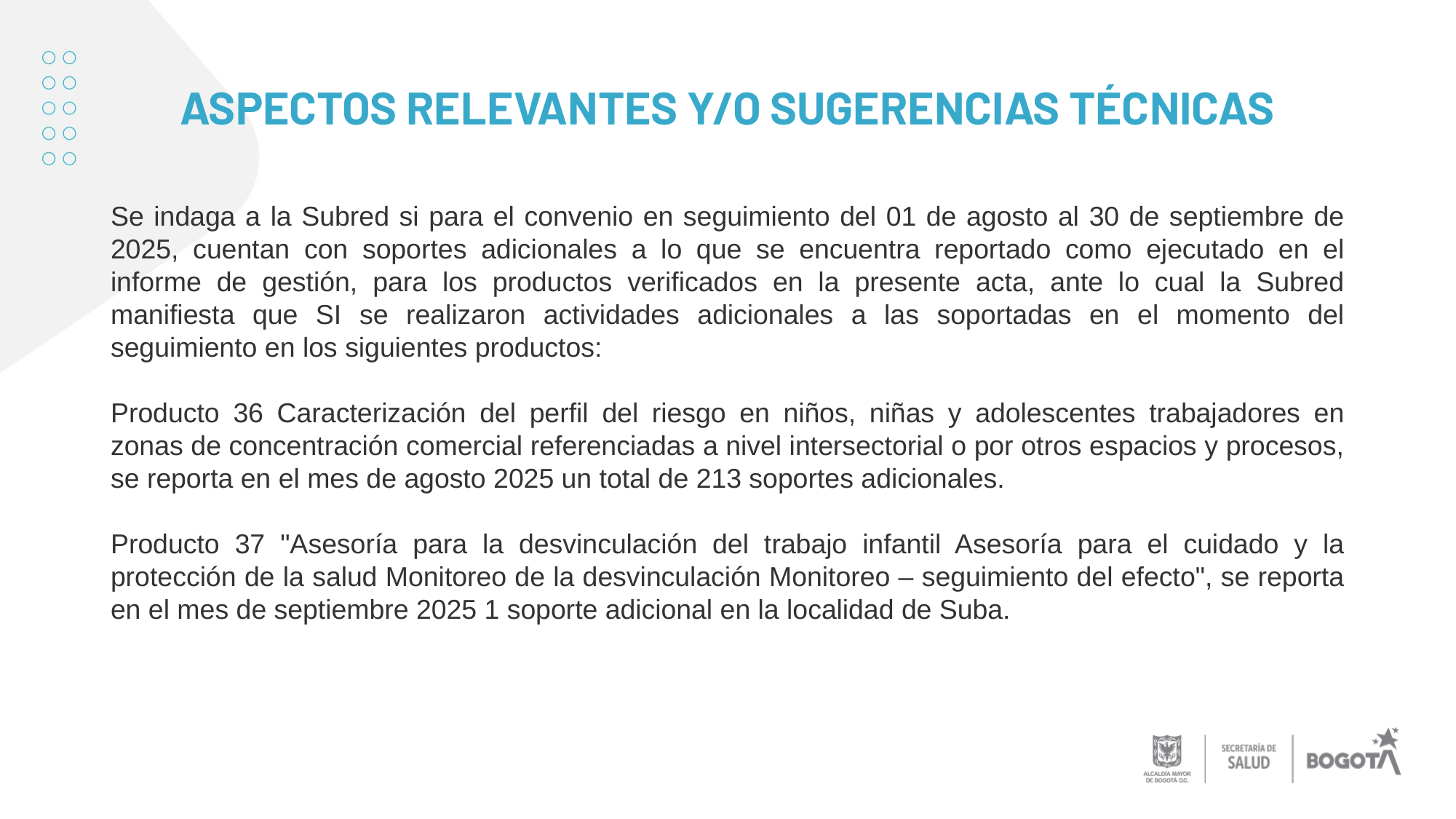

# ASPECTOS RELEVANTES Y/O SUGERENCIAS TÉCNICAS

Se indaga a la Subred si para el convenio en seguimiento del 01 de agosto al 30 de septiembre de 2025, cuentan con soportes adicionales a lo que se encuentra reportado como ejecutado en el informe de gestión, para los productos verificados en la presente acta, ante lo cual la Subred manifiesta que SI se realizaron actividades adicionales a las soportadas en el momento del seguimiento en los siguientes productos:

Producto 36 Caracterización del perfil del riesgo en niños, niñas y adolescentes trabajadores en zonas de concentración comercial referenciadas a nivel intersectorial o por otros espacios y procesos, se reporta en el mes de agosto 2025 un total de 213 soportes adicionales.

Producto 37 "Asesoría para la desvinculación del trabajo infantil Asesoría para el cuidado y la protección de la salud Monitoreo de la desvinculación Monitoreo – seguimiento del efecto", se reporta en el mes de septiembre 2025 1 soporte adicional en la localidad de Suba.